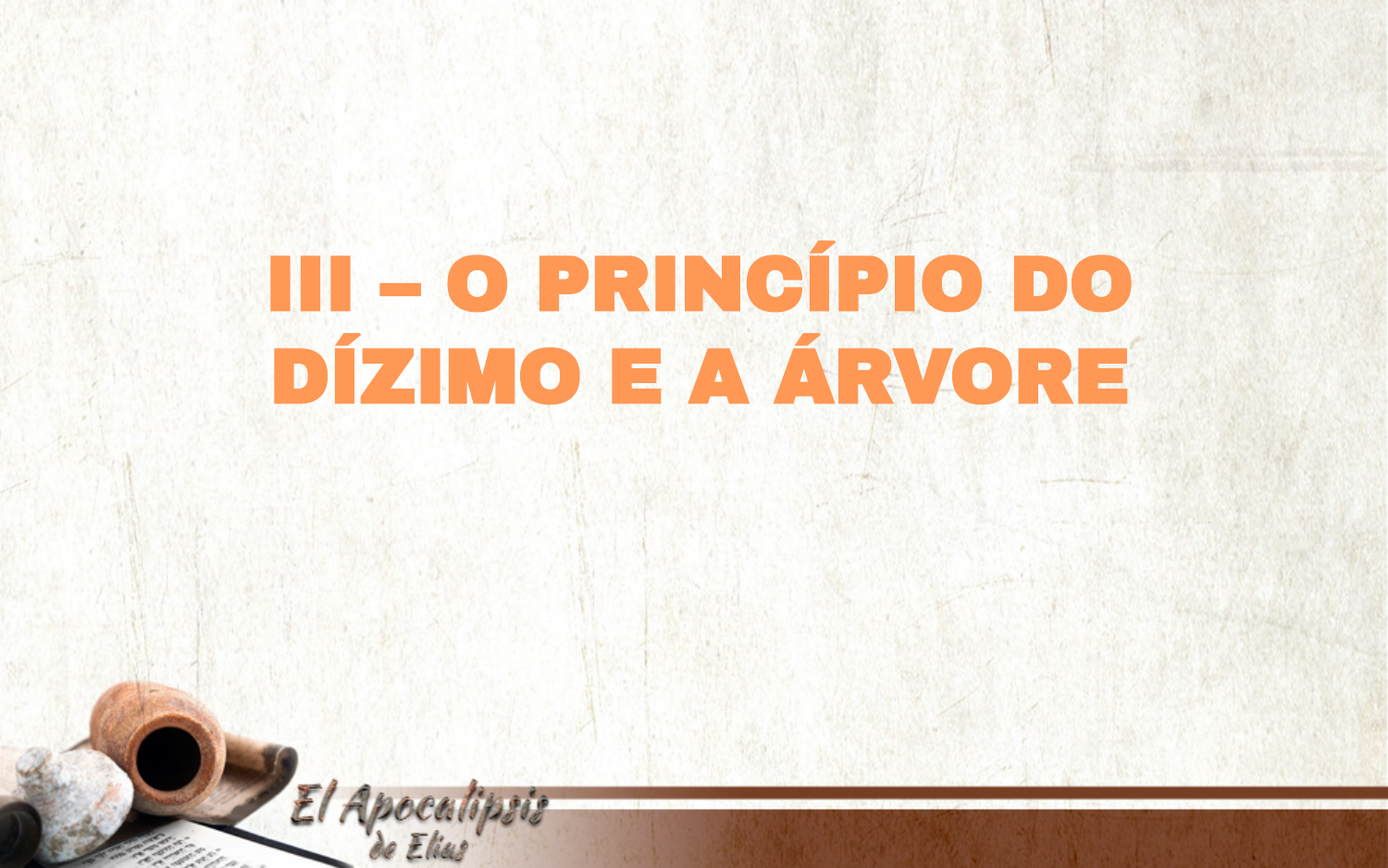

III – O PRINCÍPIO DO DÍZIMO E A ÁRVORE